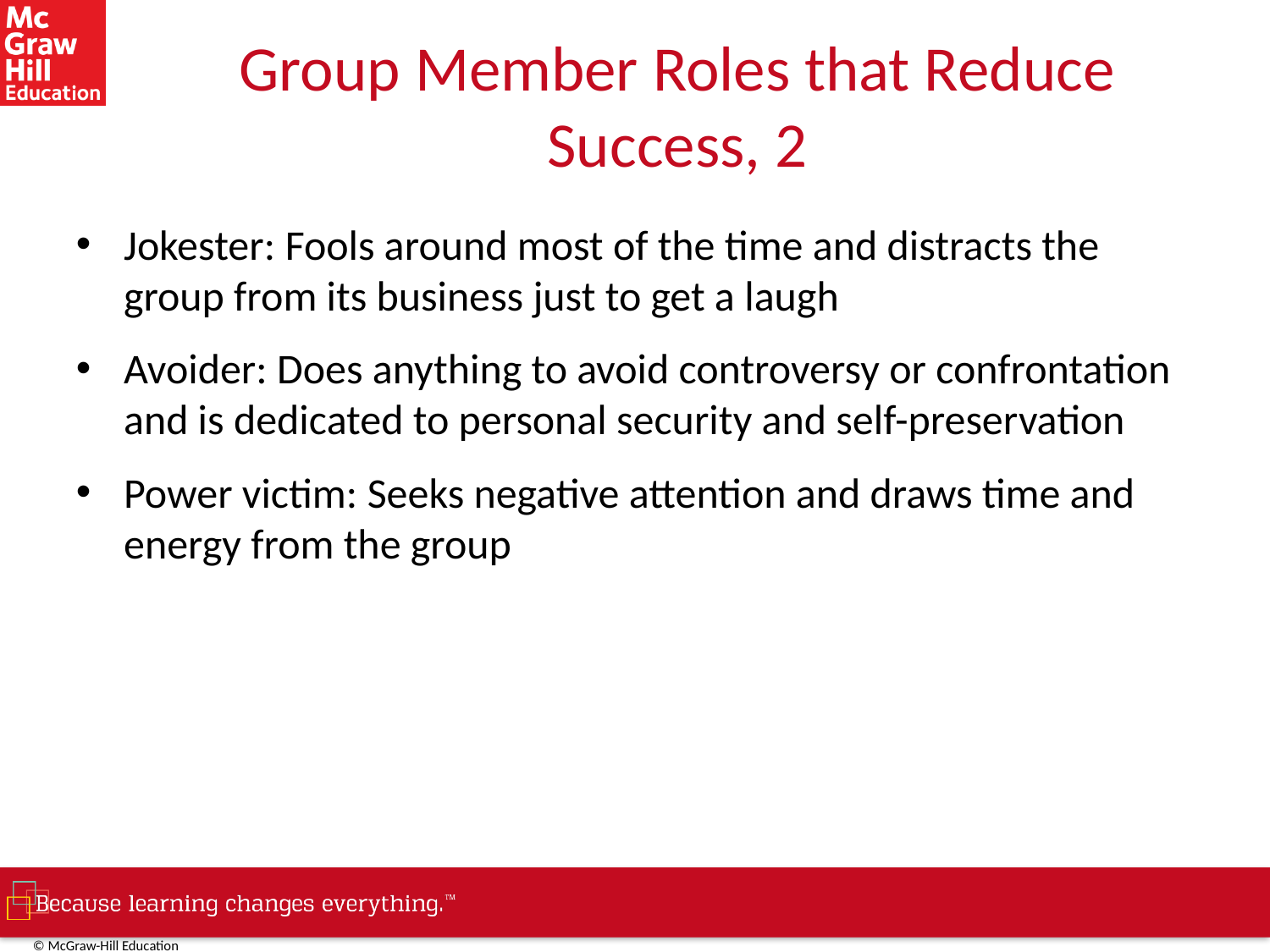

# Group Member Roles that Reduce Success, 2
Jokester: Fools around most of the time and distracts the group from its business just to get a laugh
Avoider: Does anything to avoid controversy or confrontation and is dedicated to personal security and self-preservation
Power victim: Seeks negative attention and draws time and energy from the group